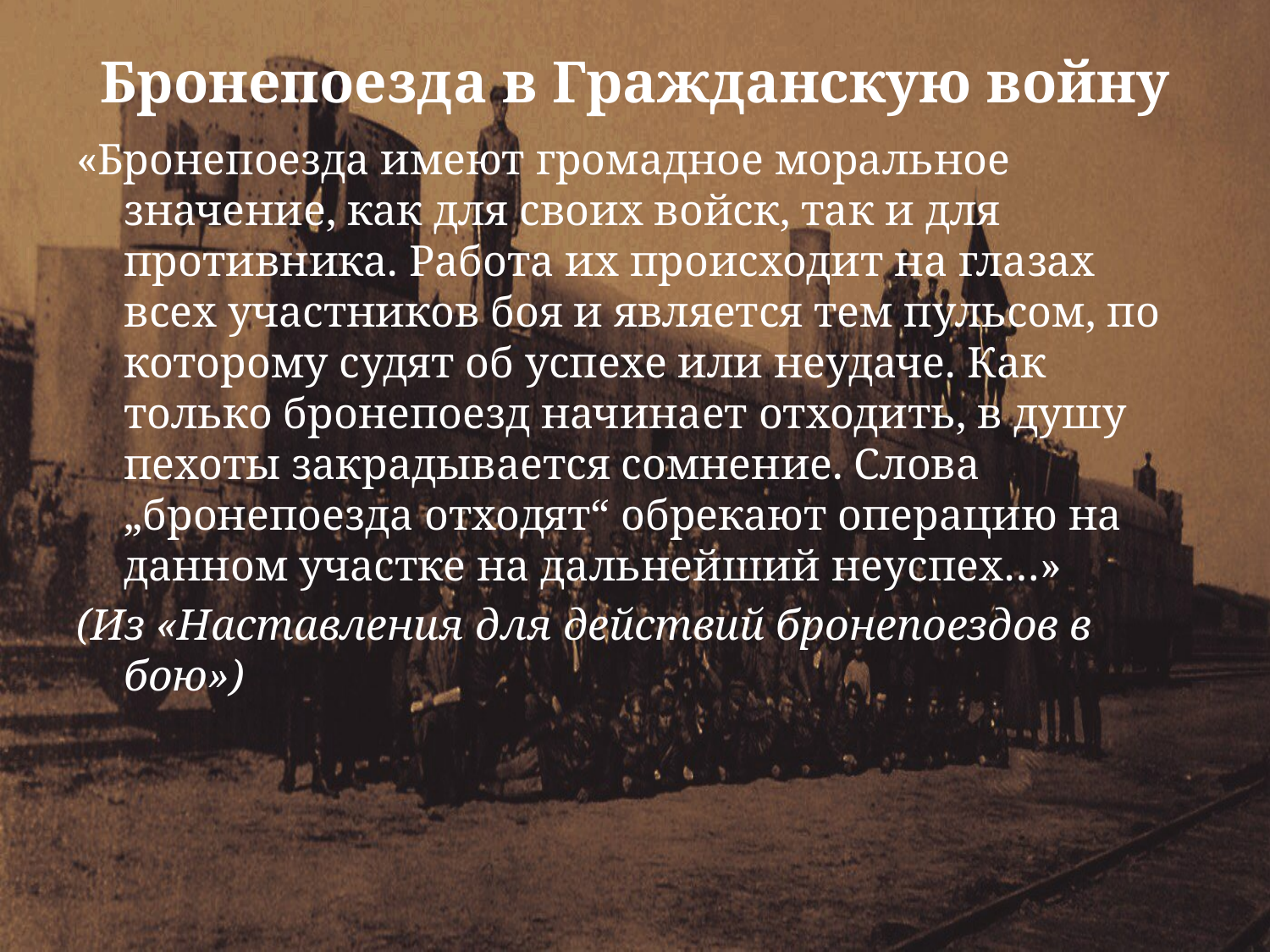

# Бронепоезда в Гражданскую войну
«Бронепоезда имеют громадное моральное значение, как для своих войск, так и для противника. Работа их происходит на глазах всех участников боя и является тем пульсом, по которому судят об успехе или неудаче. Как только бронепоезд начинает отходить, в душу пехоты закрадывается сомнение. Слова „бронепоезда отходят“ обрекают операцию на данном участке на дальнейший неуспех…»
(Из «Наставления для действий бронепоездов в бою»)